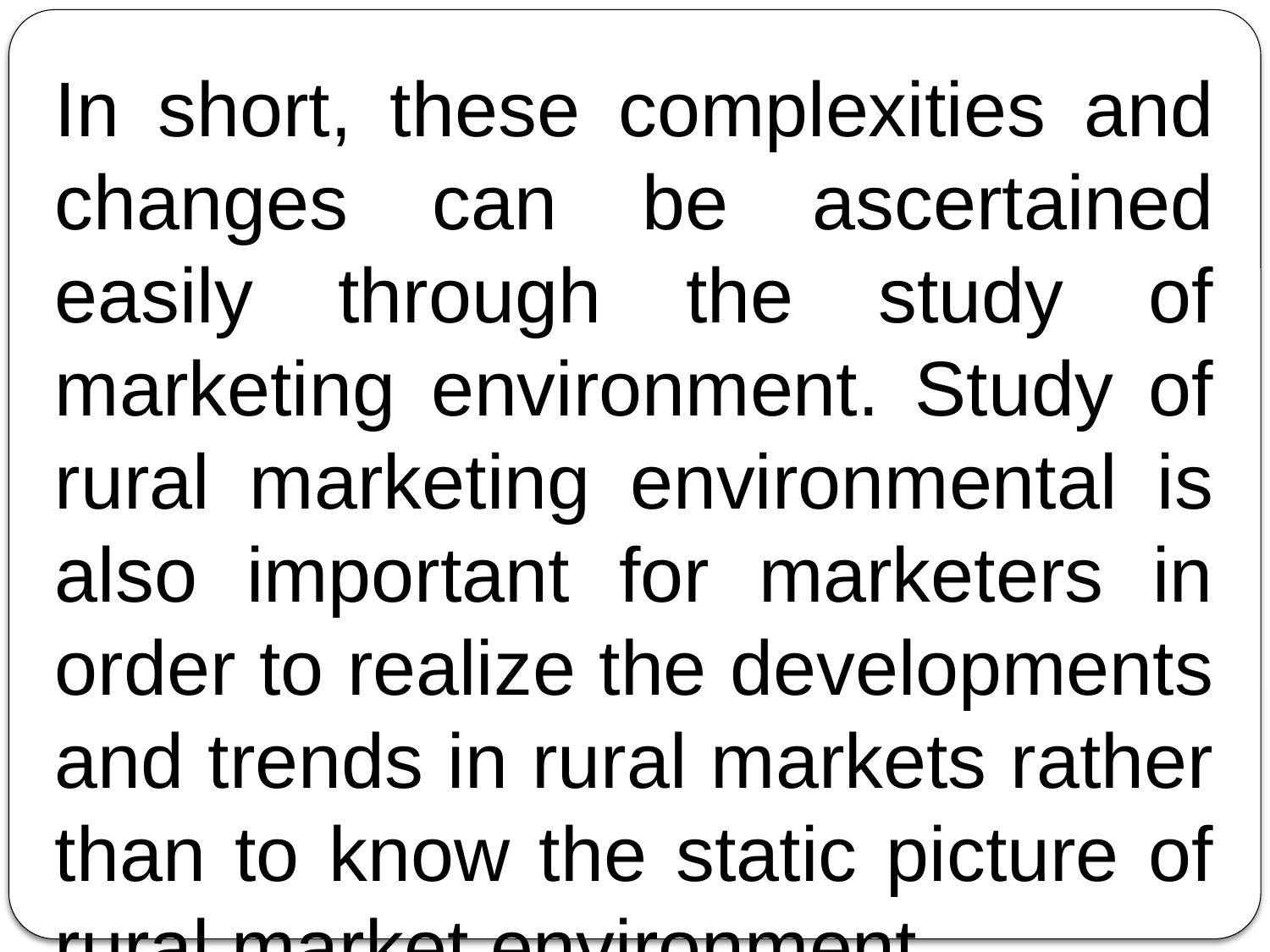

In short, these complexities and changes can be ascertained easily through the study of marketing environment. Study of rural marketing environmental is also important for marketers in order to realize the developments and trends in rural markets rather than to know the static picture of rural market environment.